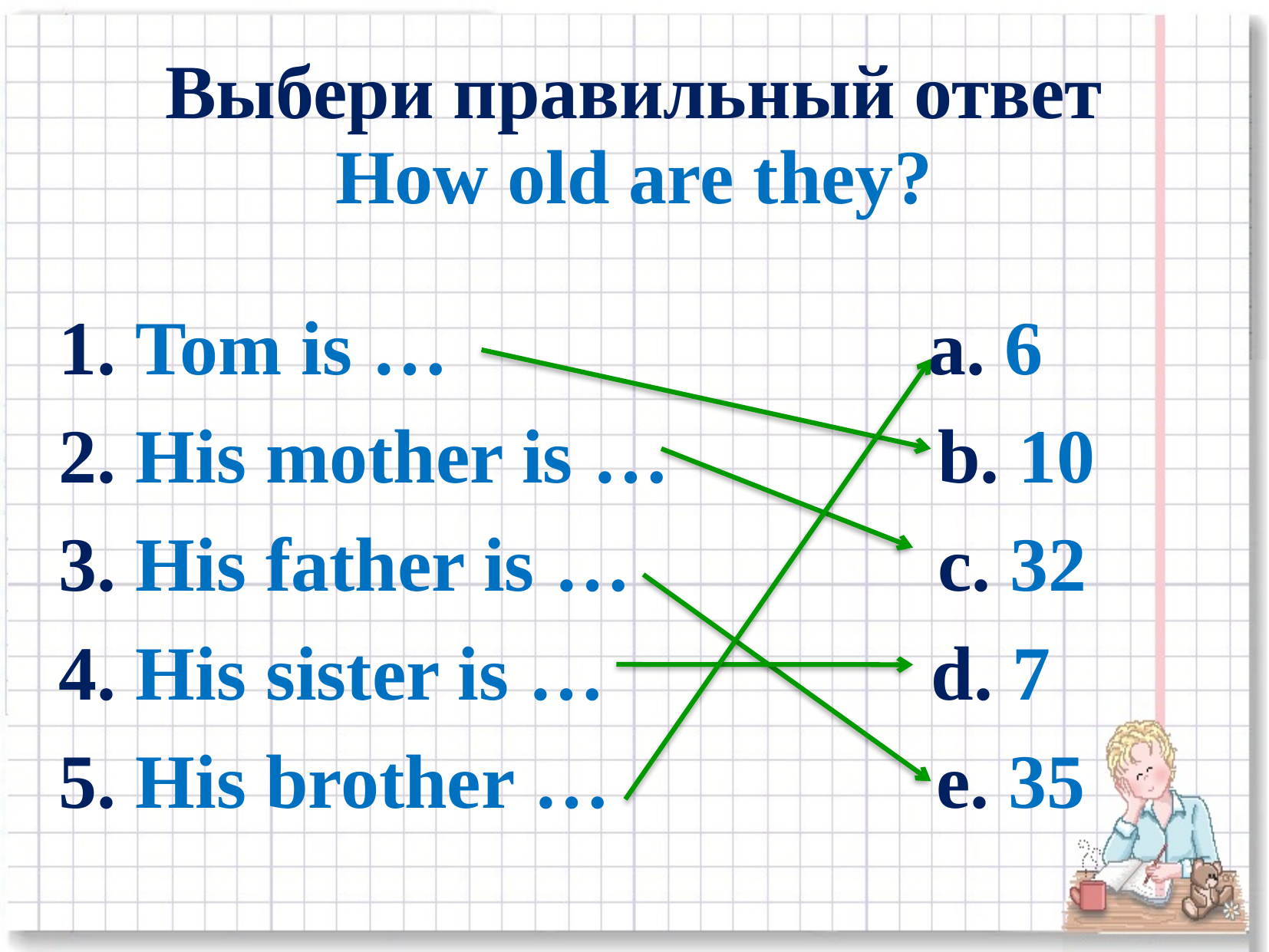

# Выбери правильный ответ How old are they?

1. Tom is …                         a. 6
2. His mother is …              b. 10
3. His father is …                c. 32
4. His sister is …                 d. 7
5. His brother …                 e. 35